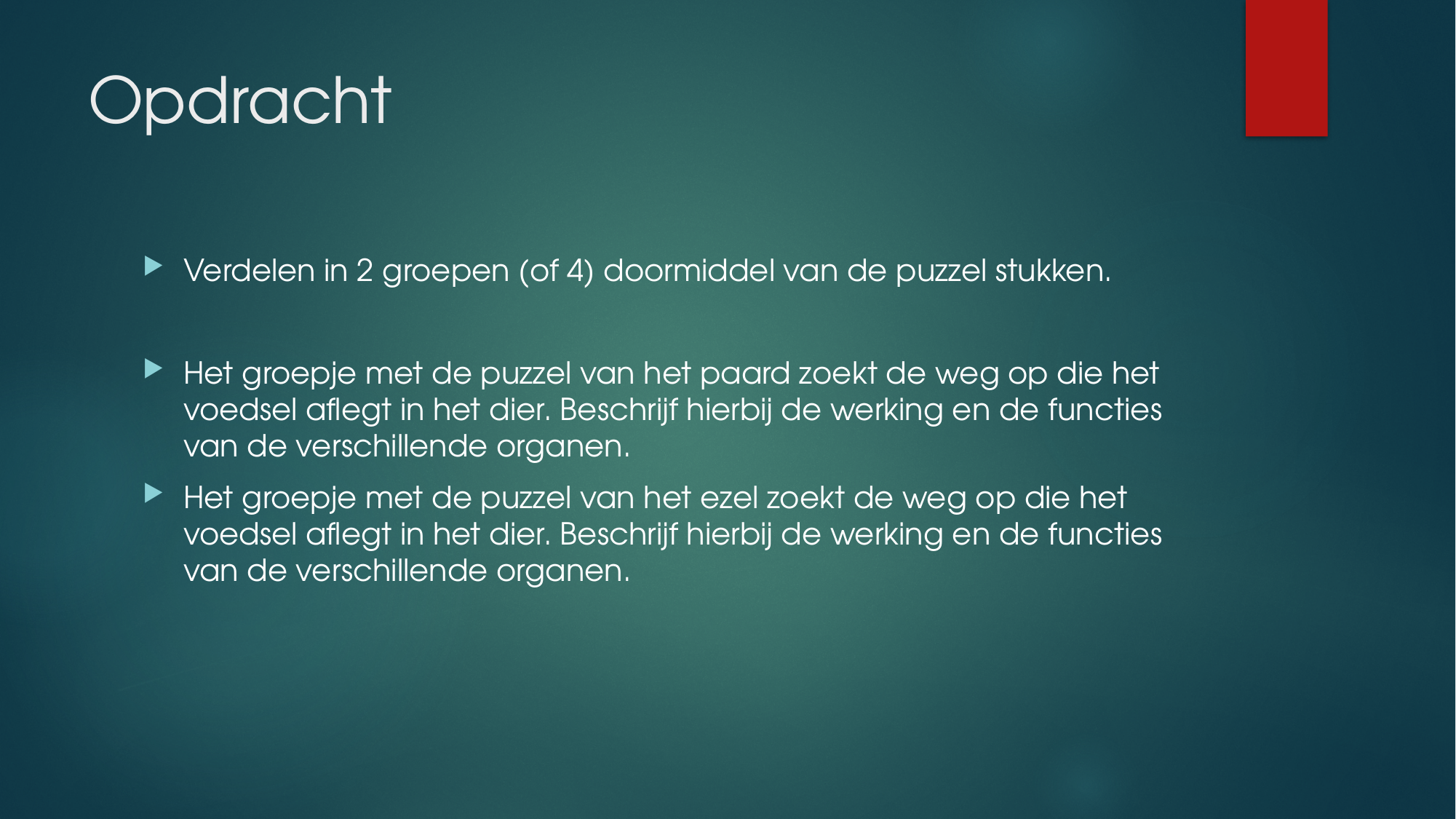

# Opdracht
Verdelen in 2 groepen (of 4) doormiddel van de puzzel stukken.

Het groepje met de puzzel van het paard zoekt de weg op die het voedsel aflegt in het dier. Beschrijf hierbij de werking en de functies van de verschillende organen.
Het groepje met de puzzel van het ezel zoekt de weg op die het voedsel aflegt in het dier. Beschrijf hierbij de werking en de functies van de verschillende organen.